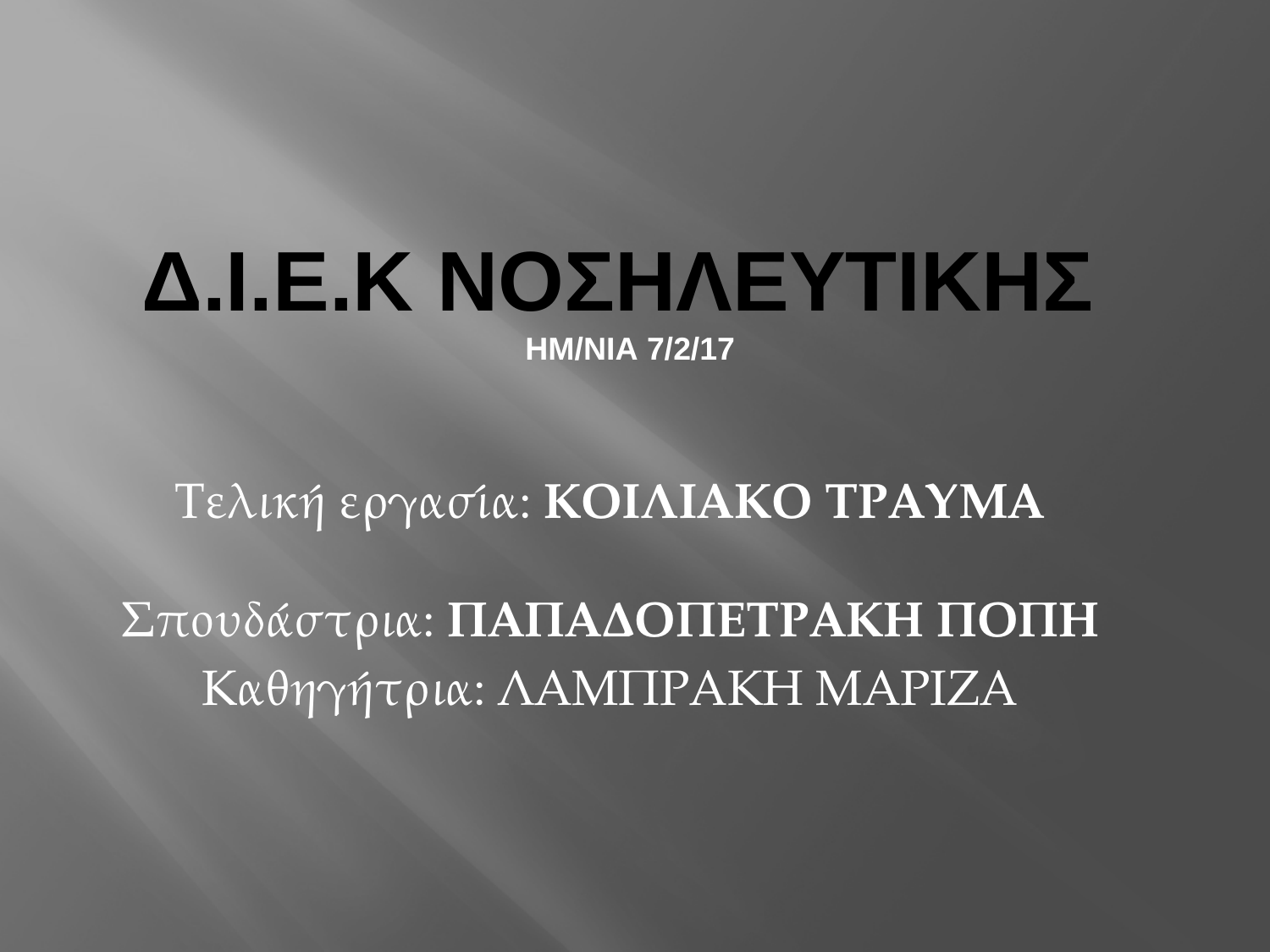

# Δ.ι.ε.κ νοσηλευτικησ ΗΜ/ΝΙΑ 7/2/17
Τελική εργασία: ΚΟΙΛΙΑΚΟ ΤΡΑΥΜΑ

Σπουδάστρια: ΠΑΠΑΔΟΠΕΤΡΑΚΗ ΠΟΠΗ
Καθηγήτρια: ΛΑΜΠΡΑΚΗ ΜΑΡΙΖΑ